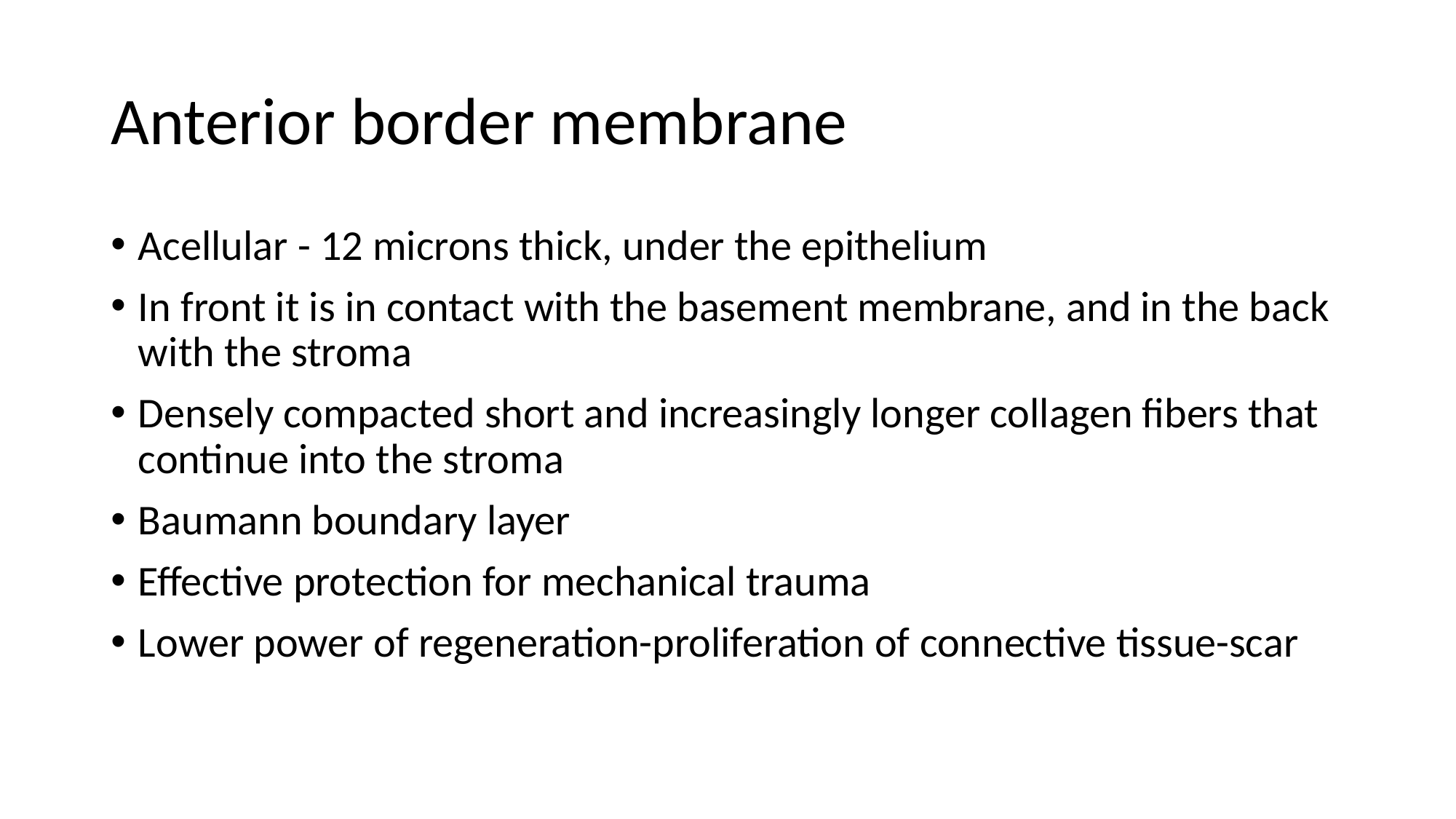

# Anterior border membrane
Acellular - 12 microns thick, under the epithelium
In front it is in contact with the basement membrane, and in the back with the stroma
Densely compacted short and increasingly longer collagen fibers that continue into the stroma
Baumann boundary layer
Effective protection for mechanical trauma
Lower power of regeneration-proliferation of connective tissue-scar